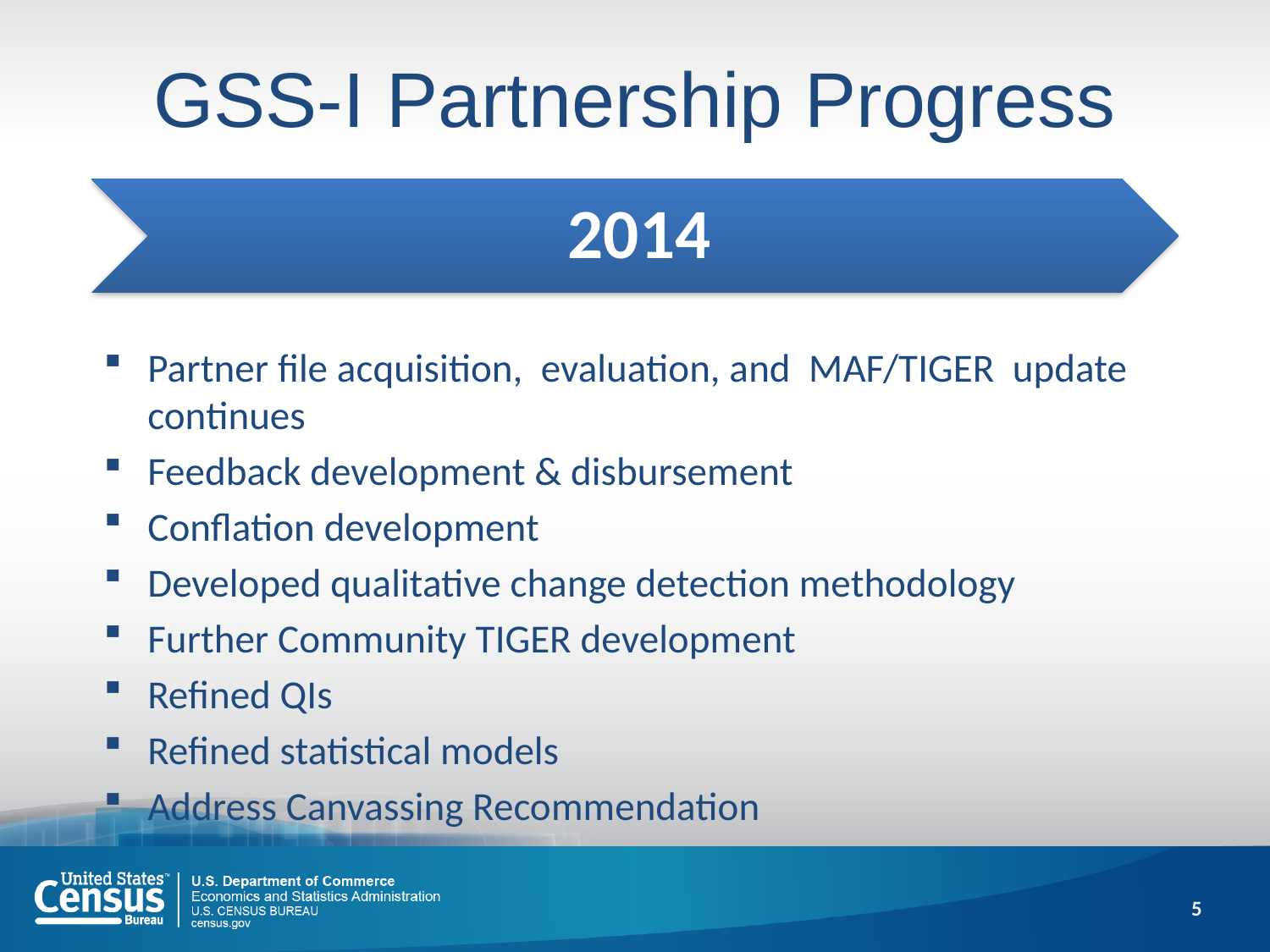

# GSS-I Partnership Progress
2014

Partner file acquisition,  evaluation, and  MAF/TIGER  update continues
Feedback development & disbursement
Conflation development
Developed qualitative change detection methodology
Further Community TIGER development
Refined QIs
Refined statistical models
Address Canvassing Recommendation

5